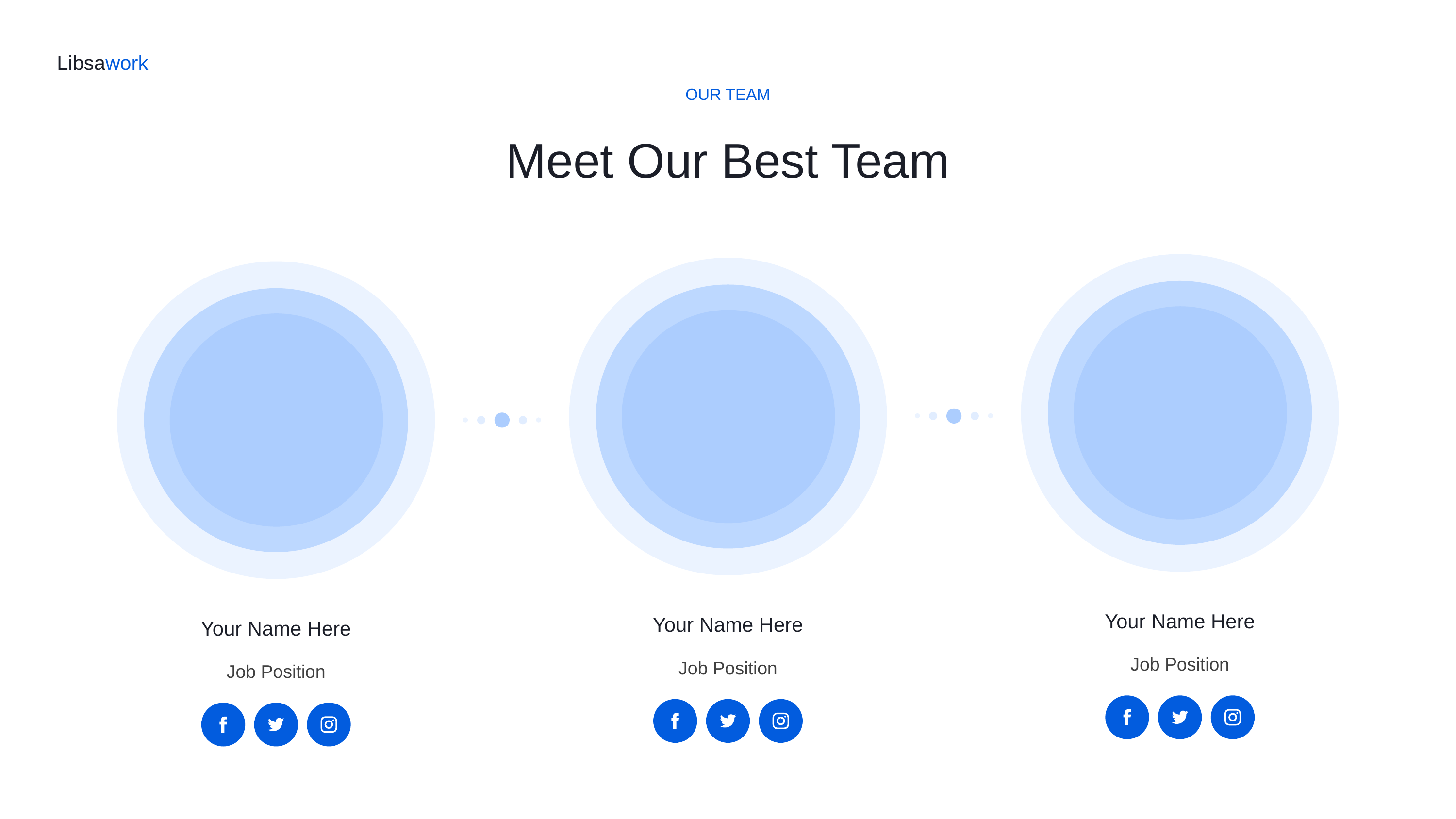

Libsawork
OUR TEAM
Meet Our Best Team

Your Name Here
Your Name Here
Your Name Here
Job Position
Job Position
Job Position